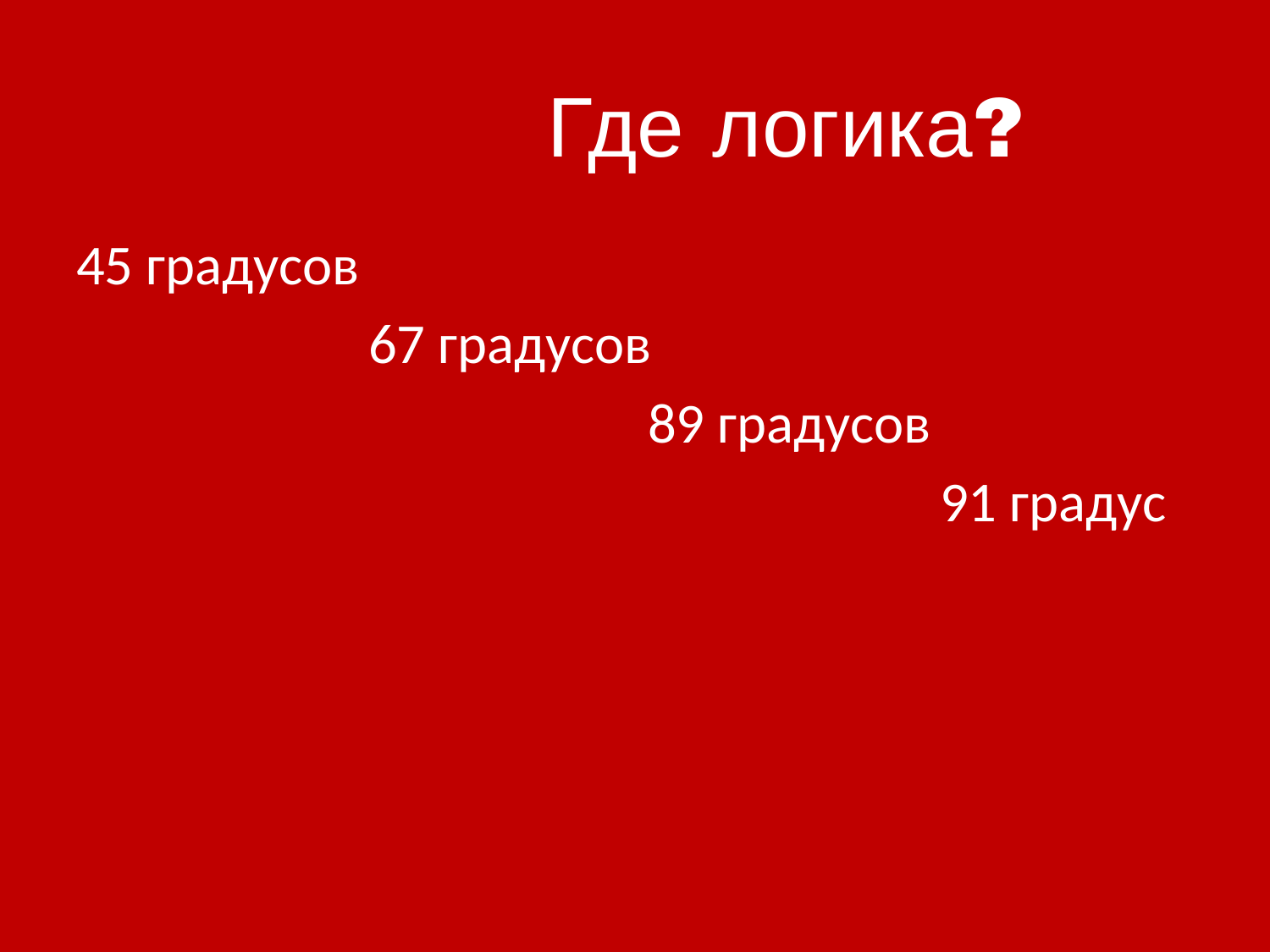

Где логика?
45 градусов
                       67 градусов
                                             89 градусов
                                                                    91 градус